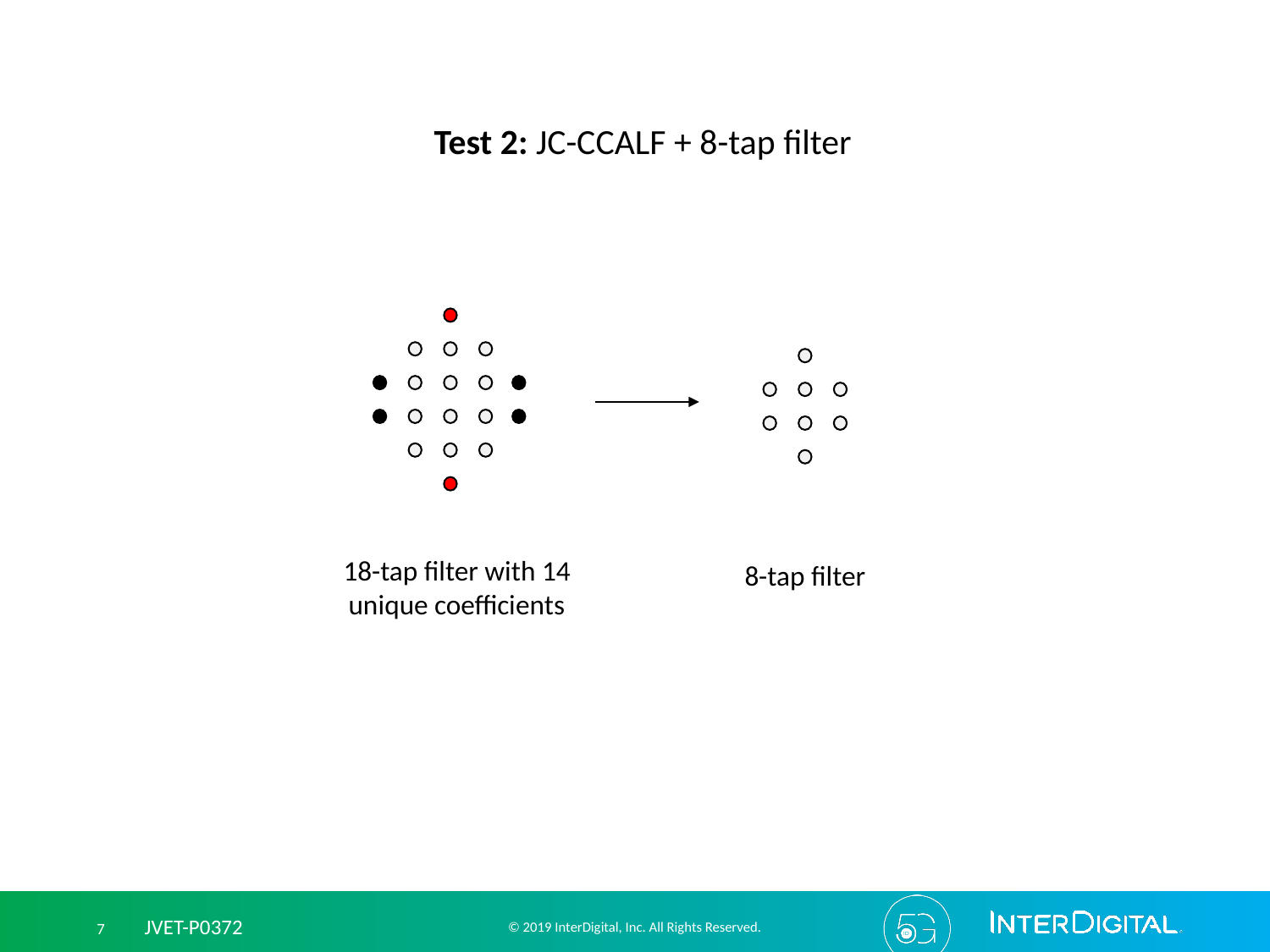

# Test 2: JC-CCALF + 8-tap filter

18-tap filter with 14 unique coefficients
8-tap filter
© 2019 InterDigital, Inc. All Rights Reserved.
7           JVET-P0372